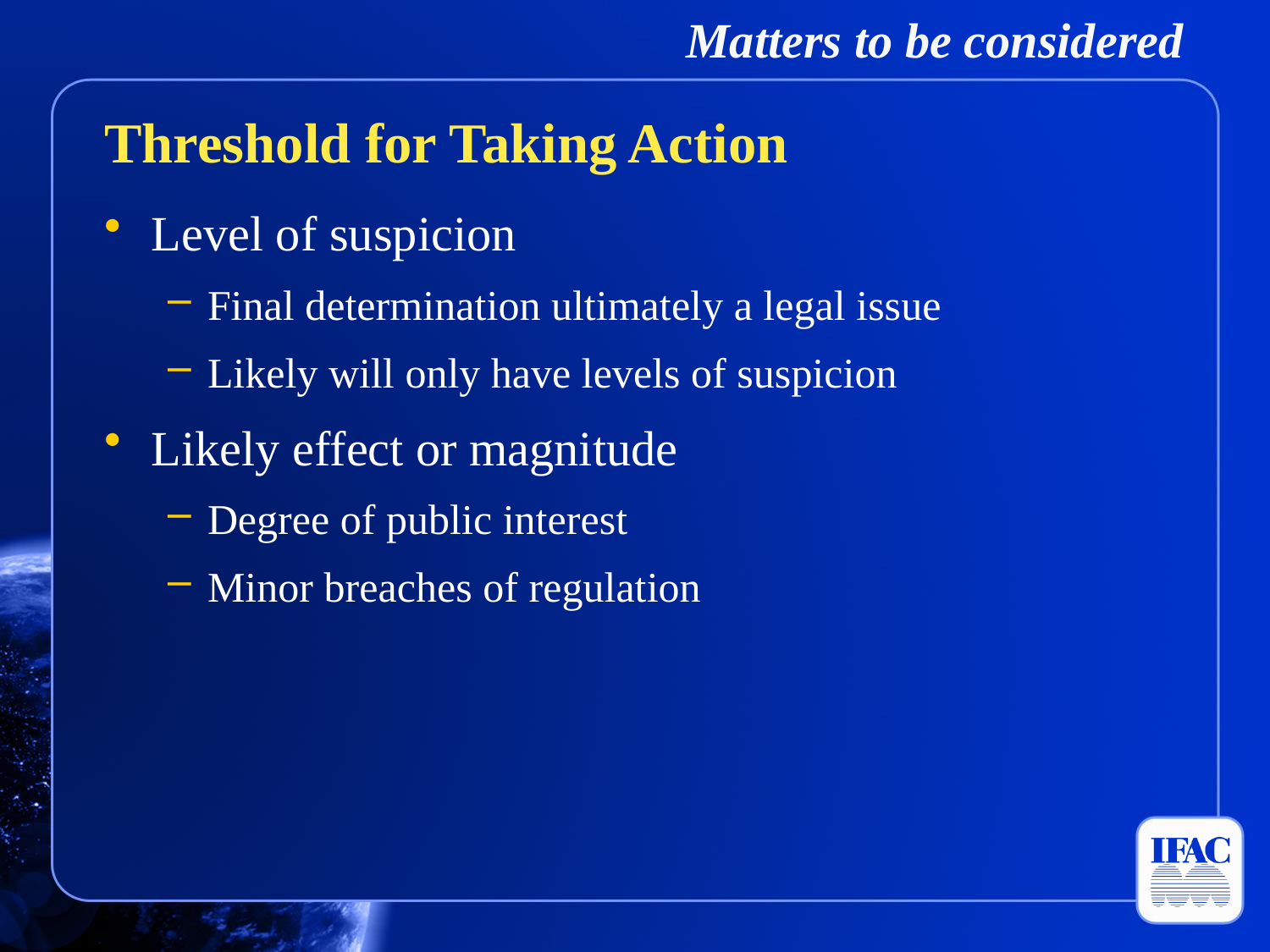

Matters to be considered
Threshold for Taking Action
Level of suspicion
Final determination ultimately a legal issue
Likely will only have levels of suspicion
Likely effect or magnitude
Degree of public interest
Minor breaches of regulation